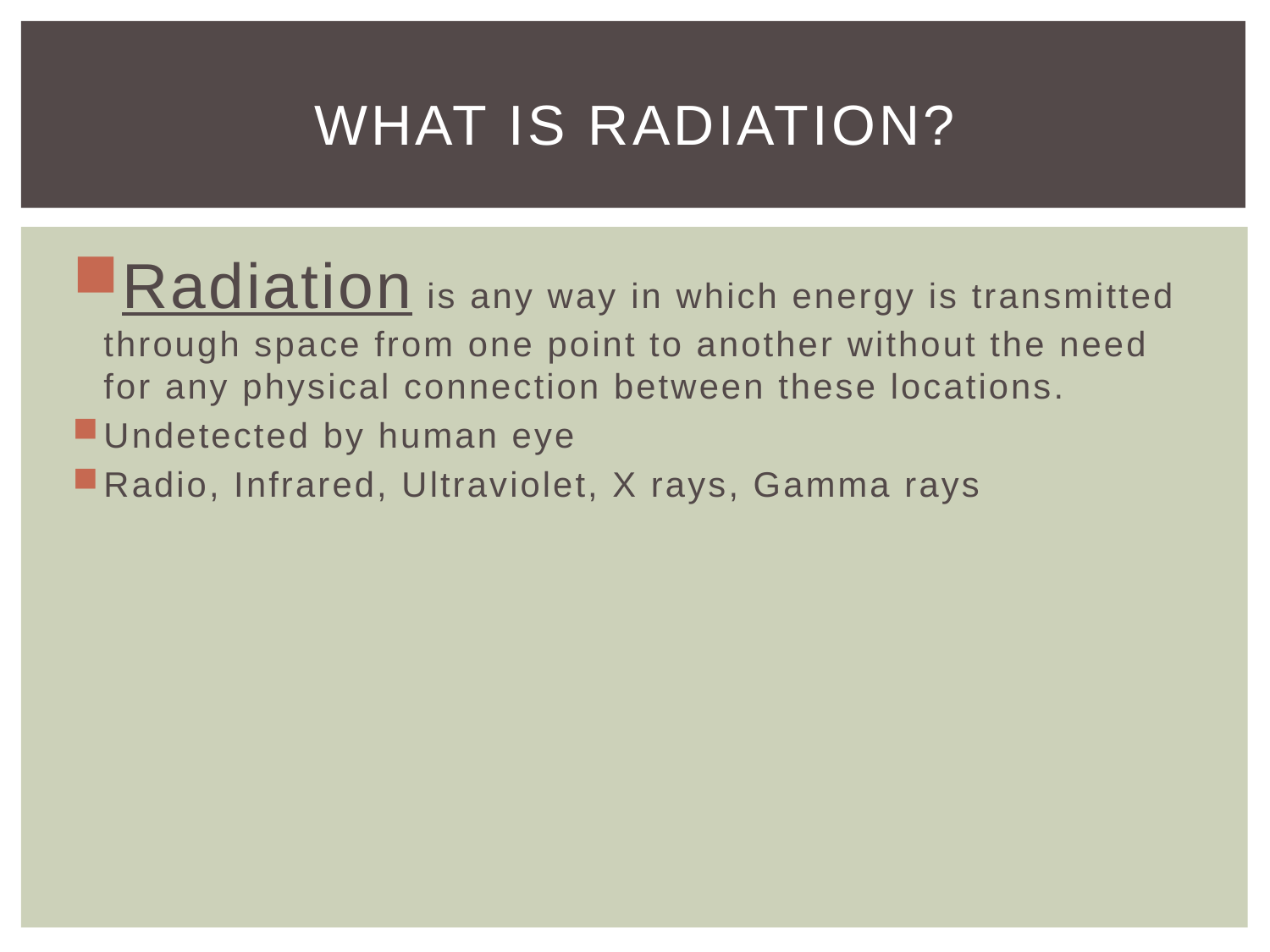

# What is radiation?
Radiation is any way in which energy is transmitted through space from one point to another without the need for any physical connection between these locations.
Undetected by human eye
Radio, Infrared, Ultraviolet, X rays, Gamma rays